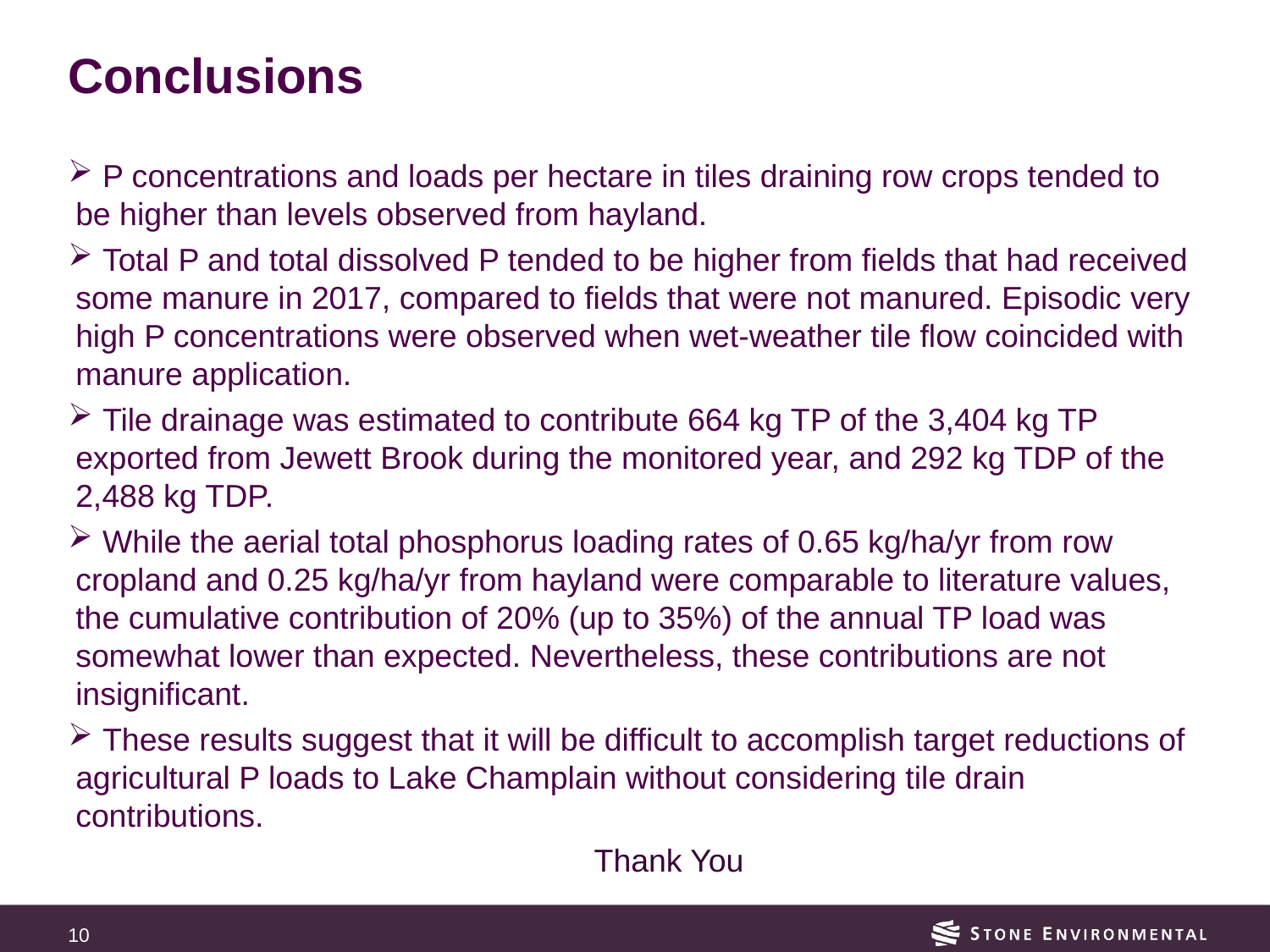

# Conclusions
 P concentrations and loads per hectare in tiles draining row crops tended to be higher than levels observed from hayland.
 Total P and total dissolved P tended to be higher from fields that had received some manure in 2017, compared to fields that were not manured. Episodic very high P concentrations were observed when wet-weather tile flow coincided with manure application.
 Tile drainage was estimated to contribute 664 kg TP of the 3,404 kg TP exported from Jewett Brook during the monitored year, and 292 kg TDP of the 2,488 kg TDP.
 While the aerial total phosphorus loading rates of 0.65 kg/ha/yr from row cropland and 0.25 kg/ha/yr from hayland were comparable to literature values, the cumulative contribution of 20% (up to 35%) of the annual TP load was somewhat lower than expected. Nevertheless, these contributions are not insignificant.
 These results suggest that it will be difficult to accomplish target reductions of agricultural P loads to Lake Champlain without considering tile drain contributions.
	Thank You